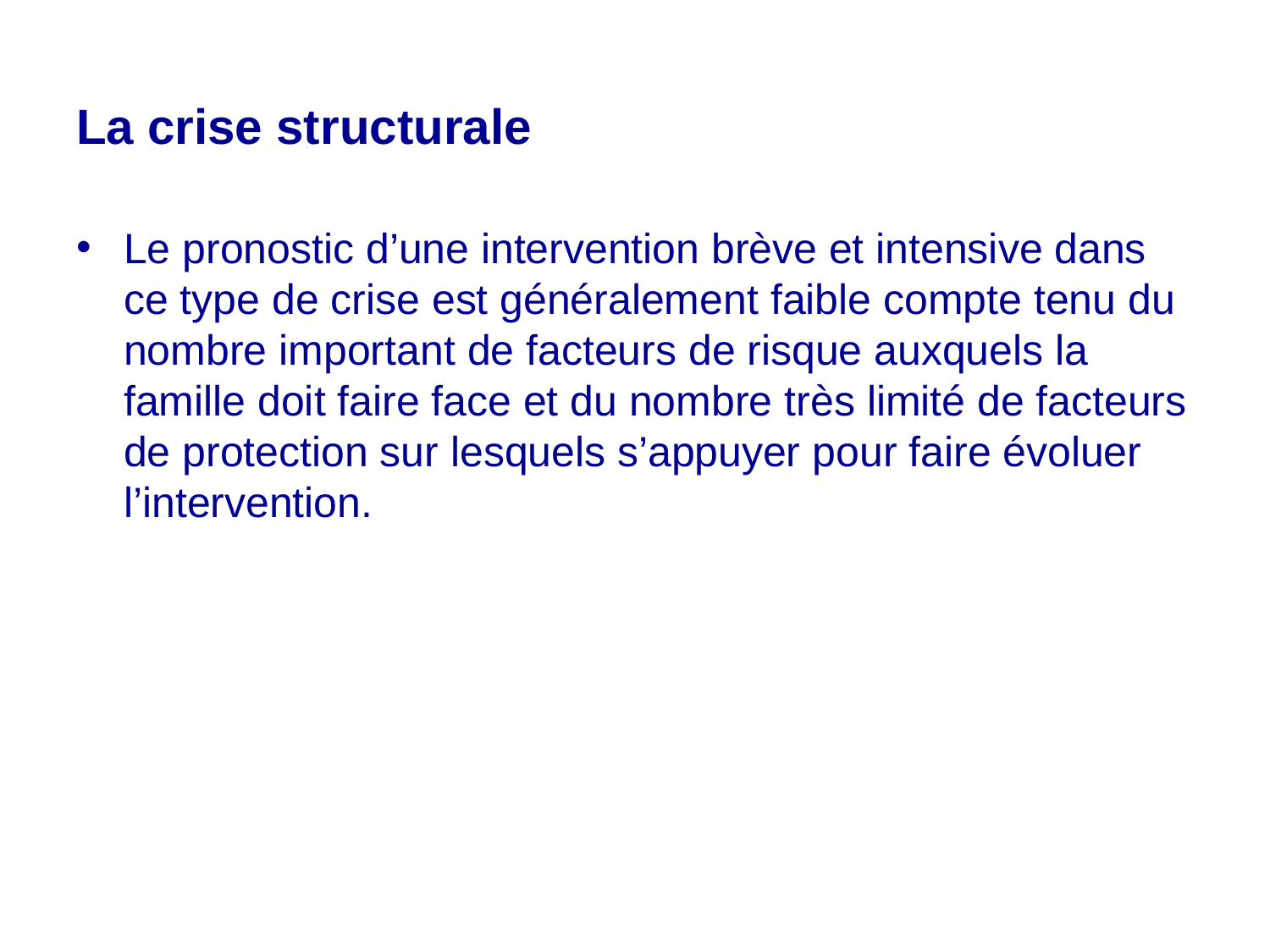

La crise structurale

Le pronostic d’une intervention brève et intensive dans ce type de crise est généralement faible compte tenu du nombre important de facteurs de risque auxquels la famille doit faire face et du nombre très limité de facteurs de protection sur lesquels s’appuyer pour faire évoluer l’intervention.